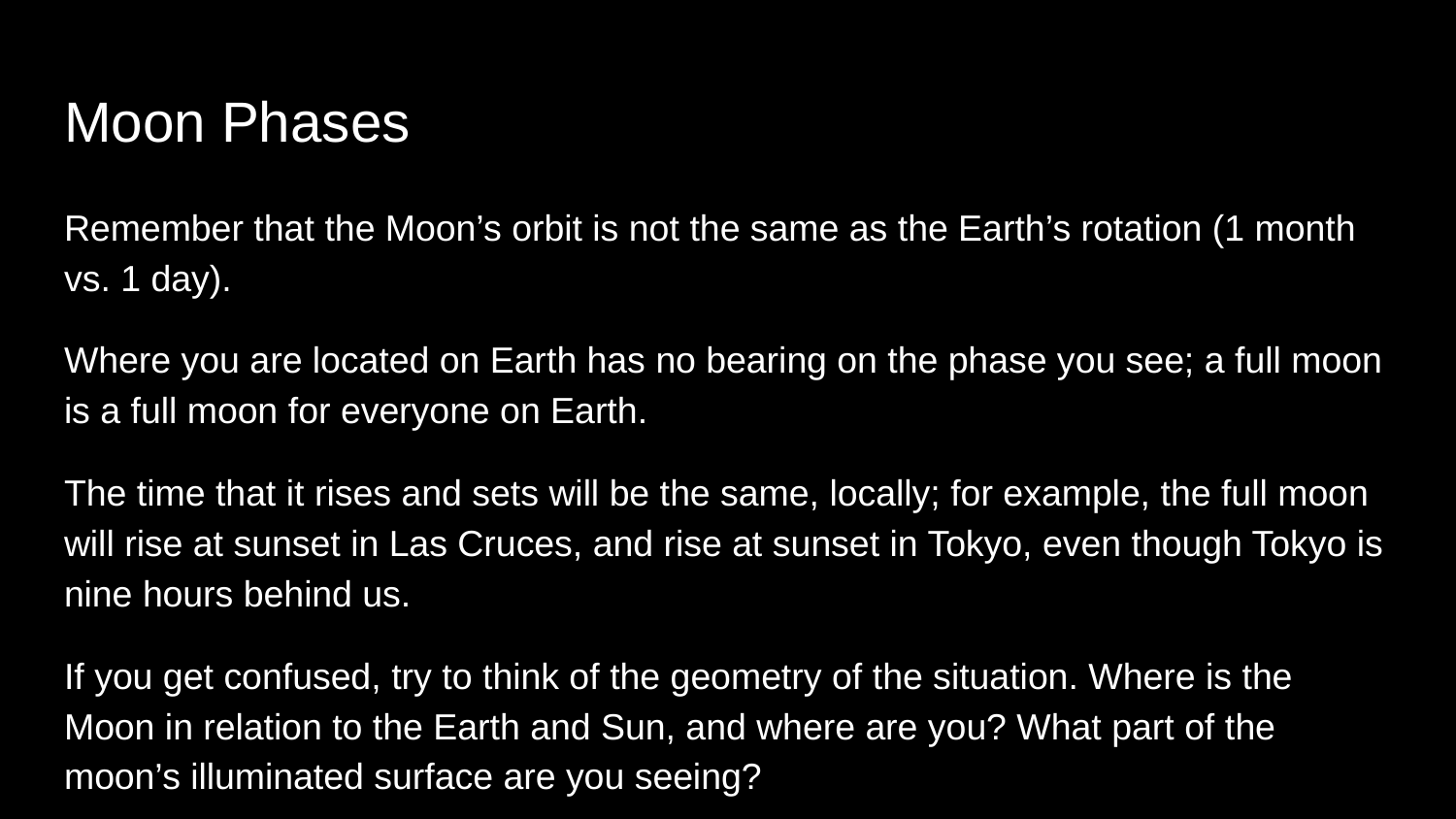

# Moon Phases
Remember that the Moon’s orbit is not the same as the Earth’s rotation (1 month vs. 1 day).
Where you are located on Earth has no bearing on the phase you see; a full moon is a full moon for everyone on Earth.
The time that it rises and sets will be the same, locally; for example, the full moon will rise at sunset in Las Cruces, and rise at sunset in Tokyo, even though Tokyo is nine hours behind us.
If you get confused, try to think of the geometry of the situation. Where is the Moon in relation to the Earth and Sun, and where are you? What part of the moon’s illuminated surface are you seeing?